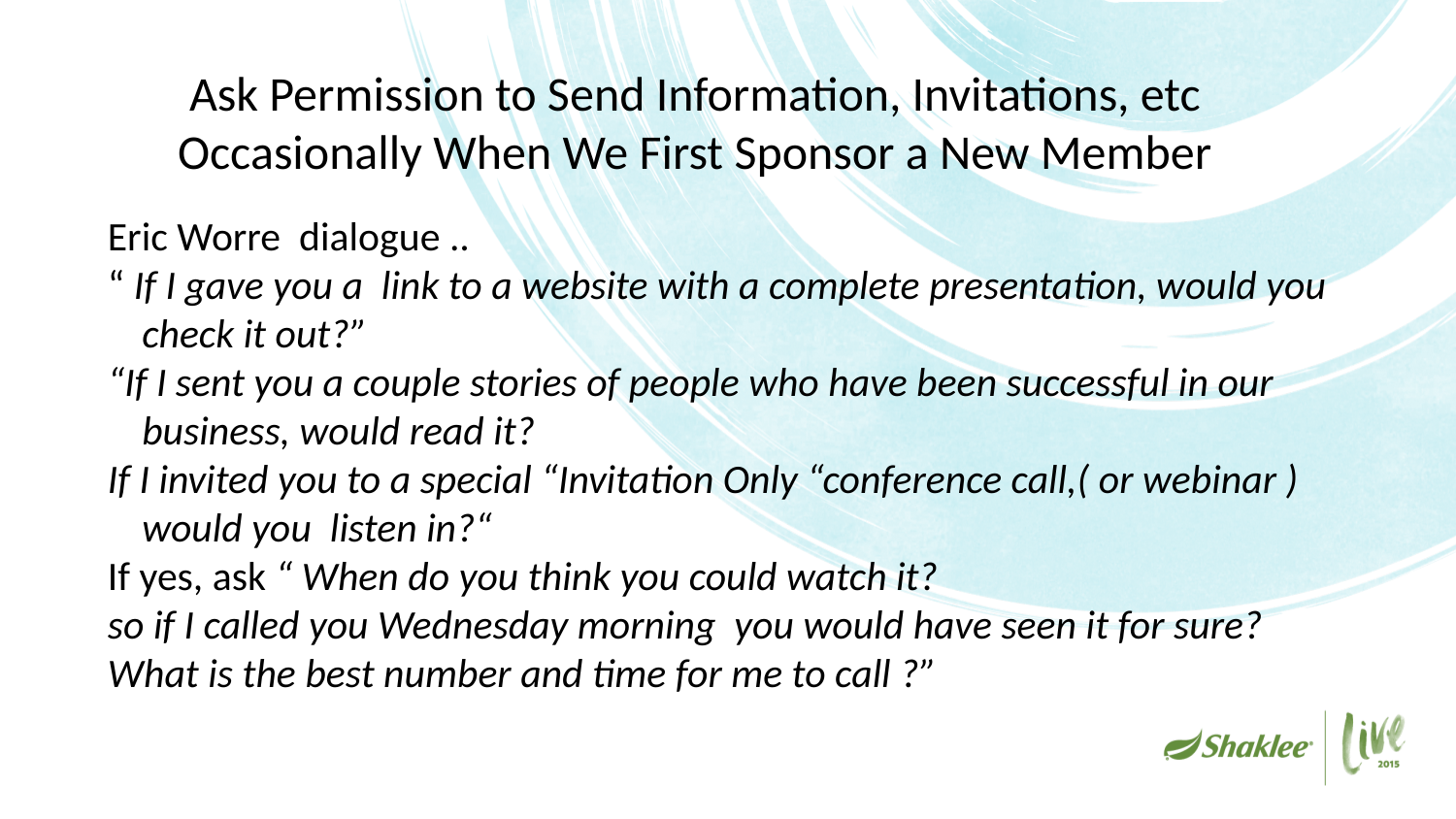

# Ask Permission to Send Information, Invitations, etc  Occasionally When We First Sponsor a New Member
Eric Worre  dialogue ..
“ If I gave you a  link to a website with a complete presentation, would you check it out?”
“If I sent you a couple stories of people who have been successful in our business, would read it?
If I invited you to a special “Invitation Only “conference call,( or webinar )  would you  listen in?“
If yes, ask “ When do you think you could watch it?
so if I called you Wednesday morning  you would have seen it for sure?
What is the best number and time for me to call ?”